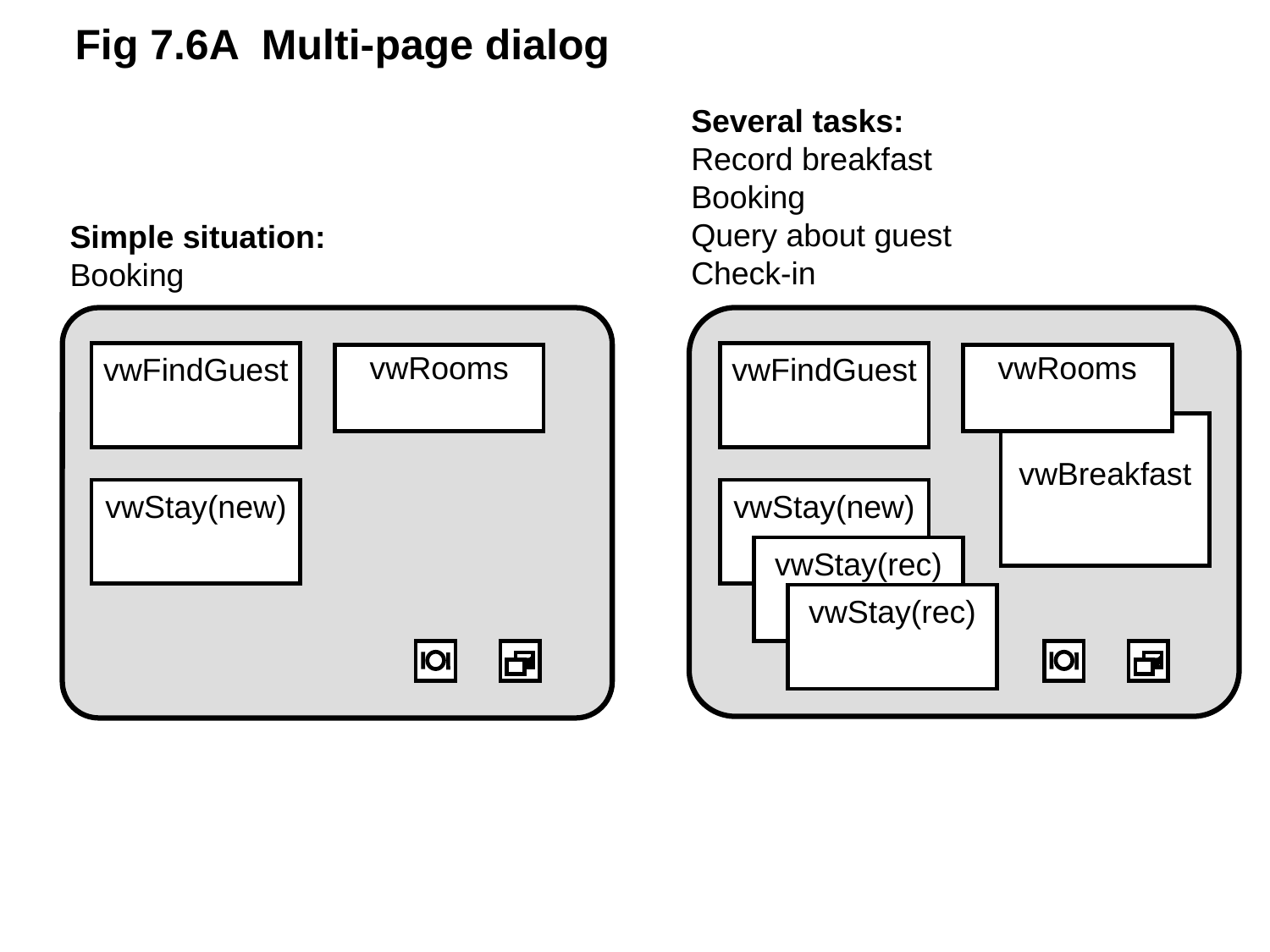

Fig 7.6A  Multi-page dialog
Several tasks:
Record breakfast
Booking
Query about guest
Check-in

vwBreakfast

Simple situation:
Booking

vwFindGuest
vwFindGuest
vwRooms
vwStay(new)
vwRooms
vwStay(new)
vwStay(rec)
vwStay(rec)